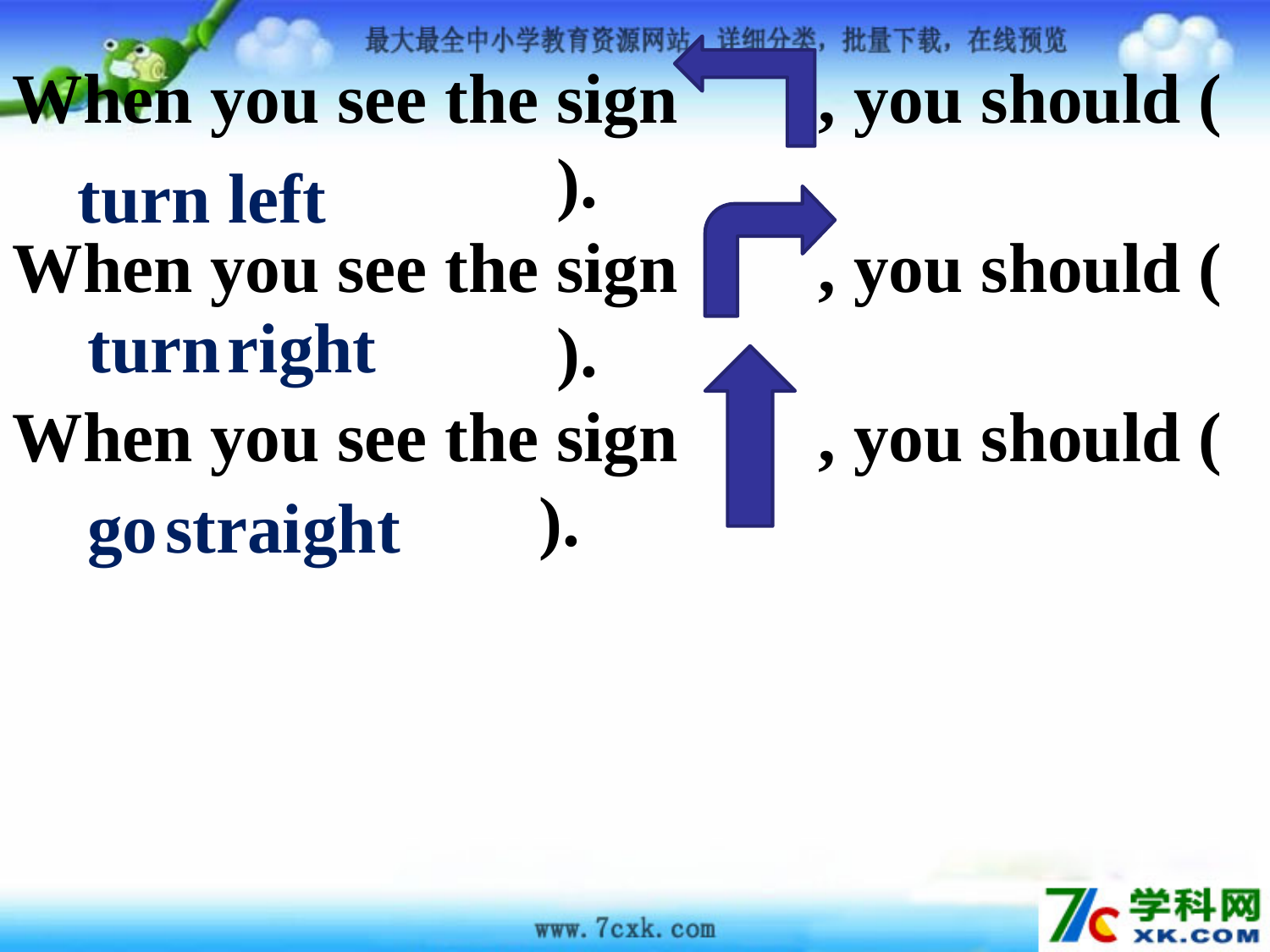

When you see the sign        , you should (                                 ).
When you see the sign        , you should (                                 ).
When you see the sign        , you should (                                ).
turn left

turn right

go straight